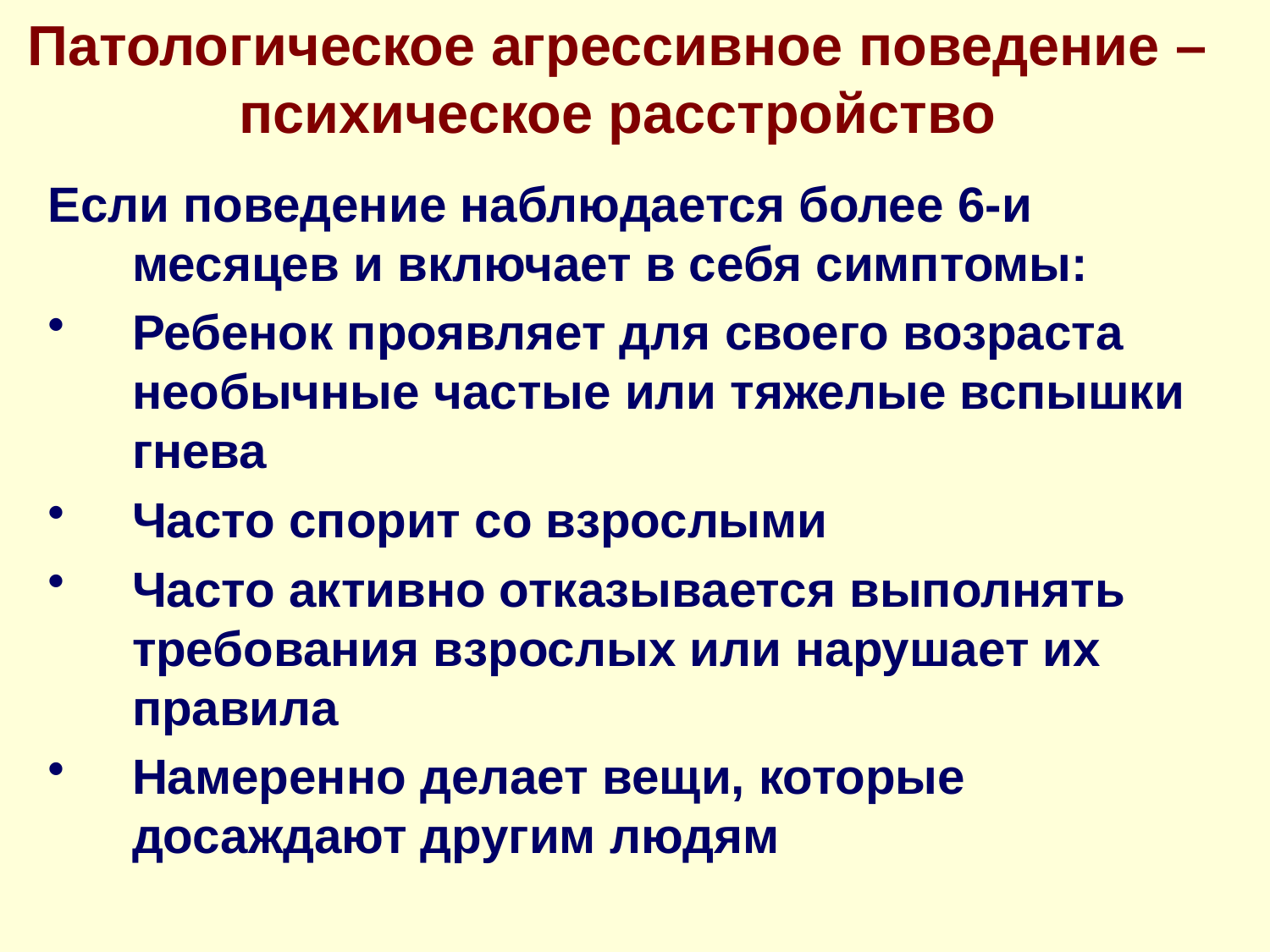

# Патологическое агрессивное поведение – психическое расстройство
Если поведение наблюдается более 6-и месяцев и включает в себя симптомы:
Ребенок проявляет для своего возраста необычные частые или тяжелые вспышки гнева
Часто спорит со взрослыми
Часто активно отказывается выполнять требования взрослых или нарушает их правила
Намеренно делает вещи, которые досаждают другим людям